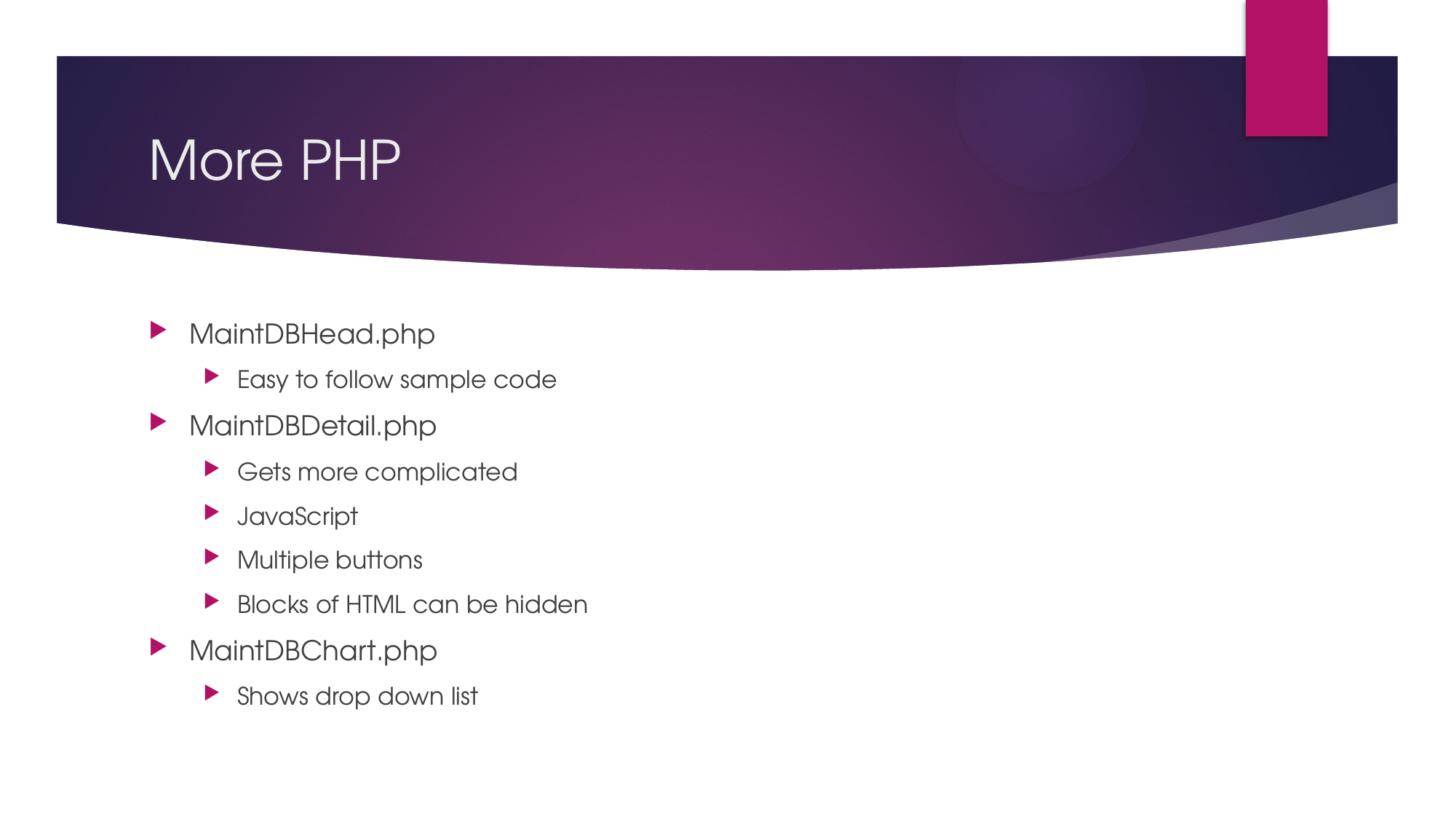

# More PHP
MaintDBHead.php
Easy to follow sample code
MaintDBDetail.php
Gets more complicated
JavaScript
Multiple buttons
Blocks of HTML can be hidden
MaintDBChart.php
Shows drop down list